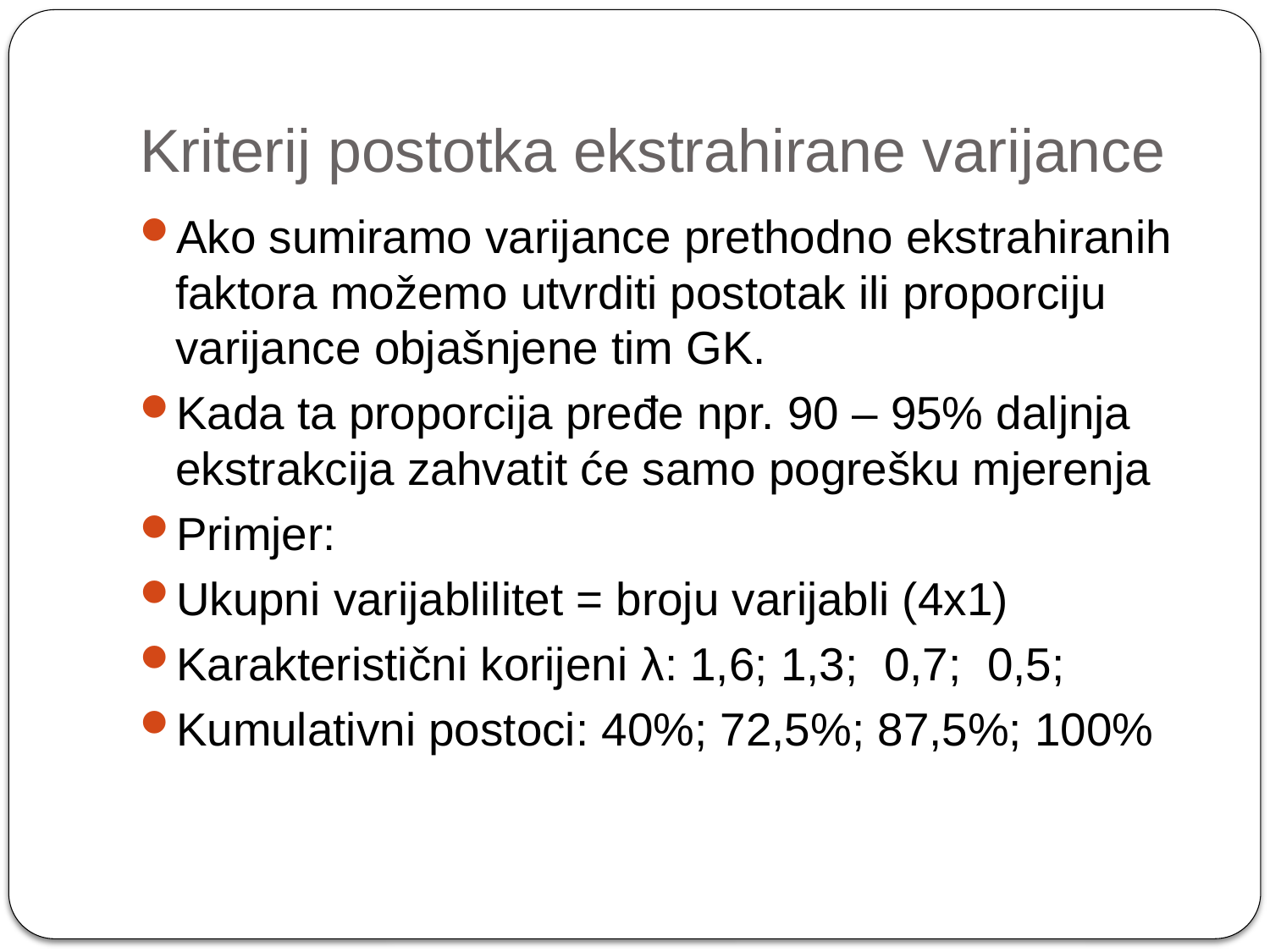

# Kriterij postotka ekstrahirane varijance
Ako sumiramo varijance prethodno ekstrahiranih faktora možemo utvrditi postotak ili proporciju varijance objašnjene tim GK.
Kada ta proporcija pređe npr. 90 – 95% daljnja ekstrakcija zahvatit će samo pogrešku mjerenja
Primjer:
Ukupni varijablilitet = broju varijabli (4x1)
Karakteristični korijeni λ: 1,6; 1,3;  0,7;  0,5;
Kumulativni postoci: 40%; 72,5%; 87,5%; 100%